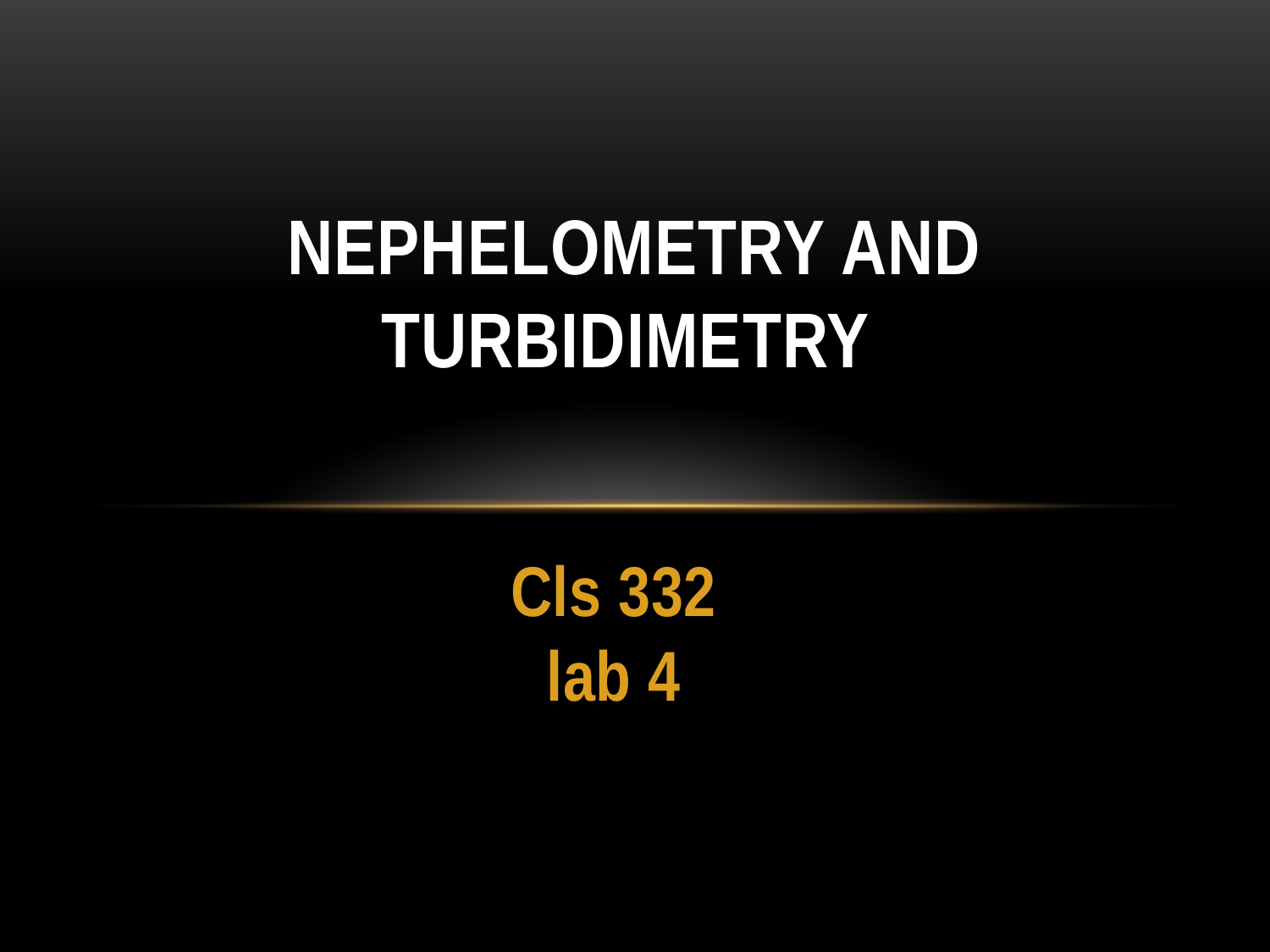

# Nephelometry and Turbidimetry
Cls 332
lab 4